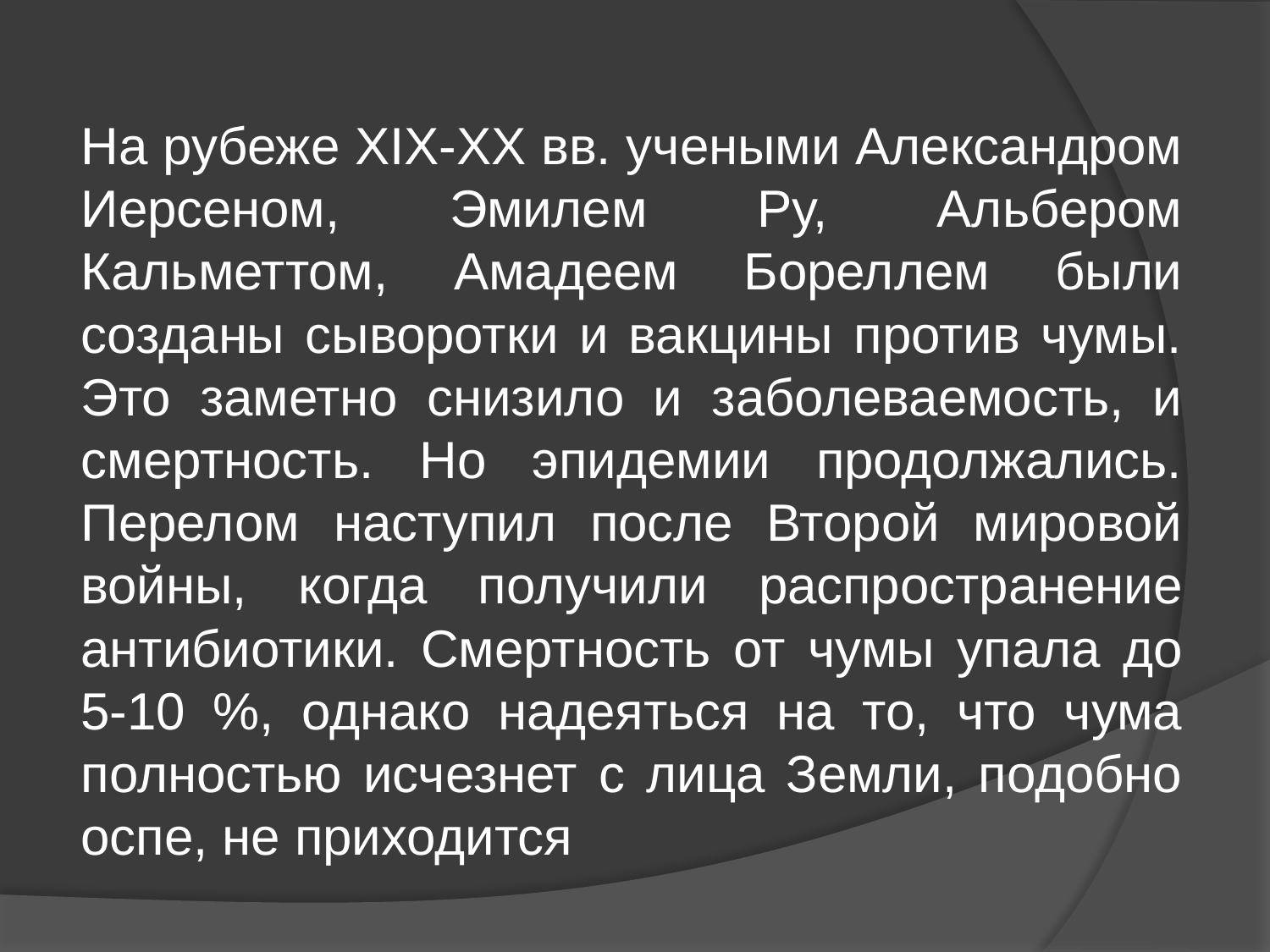

#
На рубеже XIX-XX вв. учеными Александром Иерсеном, Эмилем Ру, Альбером Кальметтом, Амадеем Бореллем были созданы сыворотки и вакцины против чумы. Это заметно снизило и заболеваемость, и смертность. Но эпидемии продолжались. Перелом наступил после Второй мировой войны, когда получили распространение антибиотики. Смертность от чумы упала до 5-10 %, однако надеяться на то, что чума полностью исчезнет с лица Земли, подобно оспе, не приходится